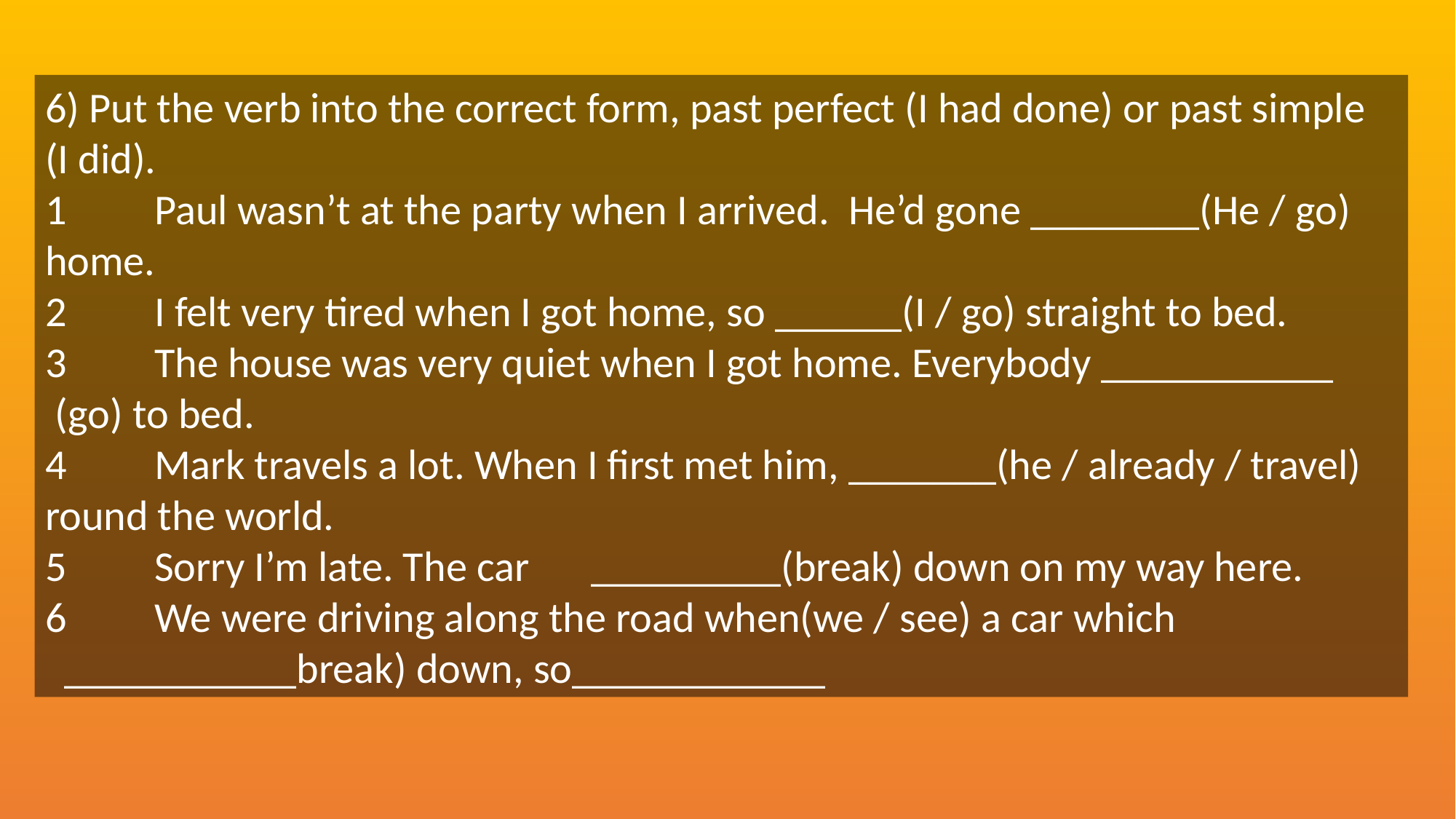

6) Put the verb into the correct form, past perfect (I had done) or past simple (I did).
1	Paul wasn’t at the party when I arrived.  He’d gone ________(He / go) home.
2	I felt very tired when I got home, so ______(I / go) straight to bed.
3	The house was very quiet when I got home. Everybody ___________        (go) to bed.
4	Mark travels a lot. When I first met him, _______(he / already / travel) round the world.
5	Sorry I’m late. The car	_________(break) down on my way here.
6	We were driving along the road when(we / see) a car which  	                  ___________break) down, so____________